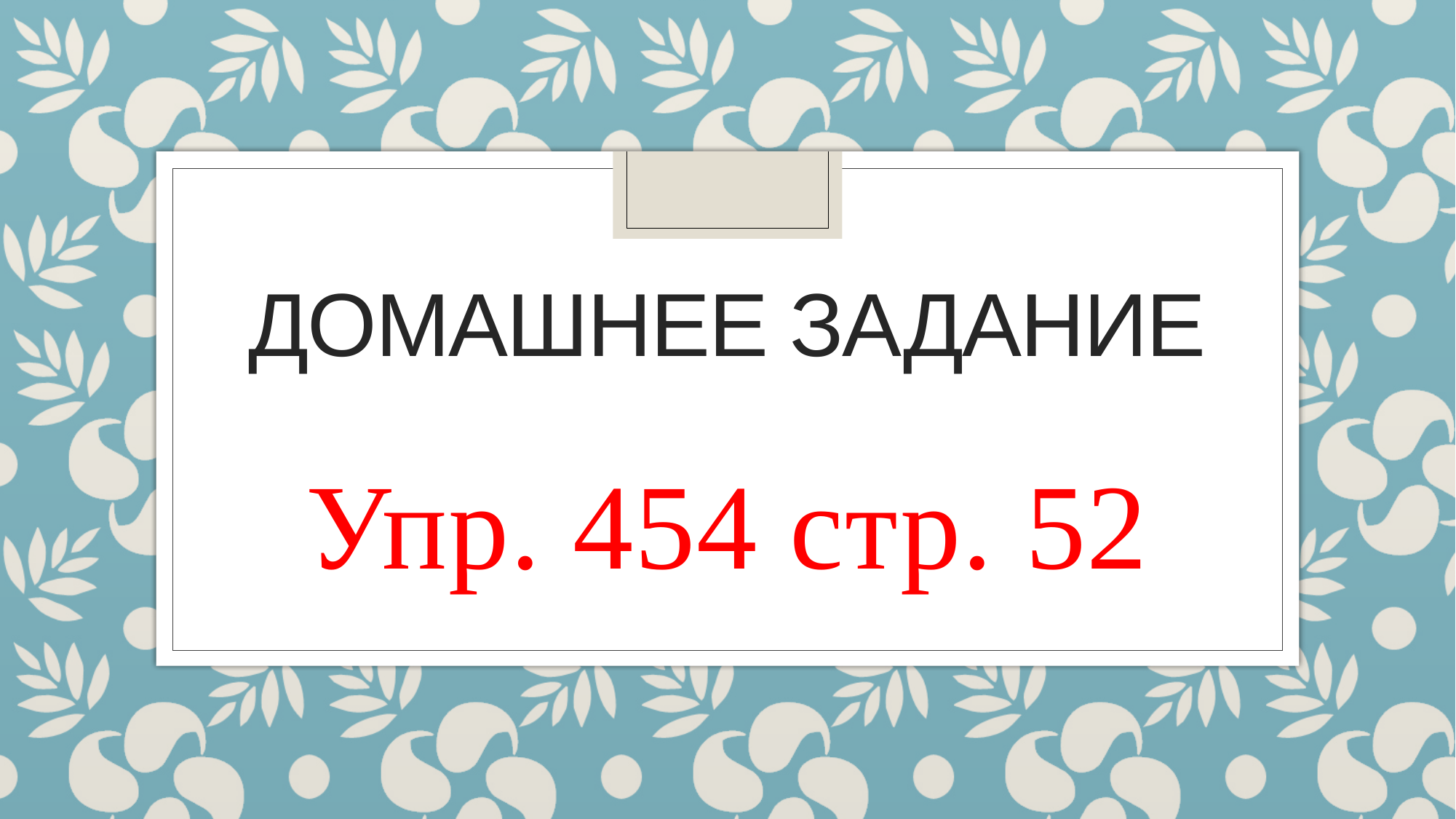

# Домашнее задание
Упр. 454 стр. 52